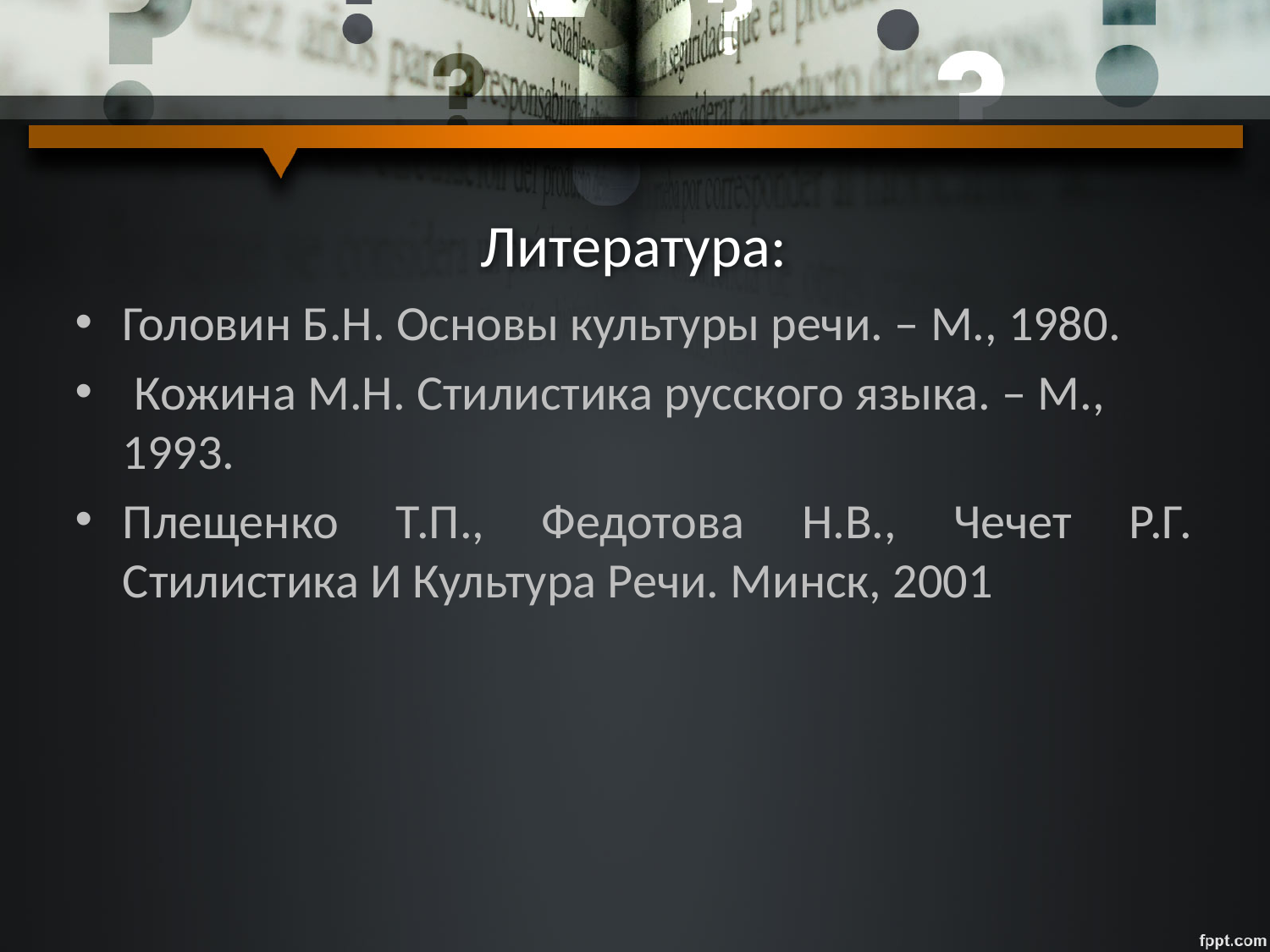

# Литература:
Головин Б.Н. Основы культуры речи. – М., 1980.
 Кожина М.Н. Стилистика русского языка. – М., 1993.
Плещенко Т.П., Федотова Н.В., Чечет Р.Г. Стилистика И Культура Речи. Минск, 2001